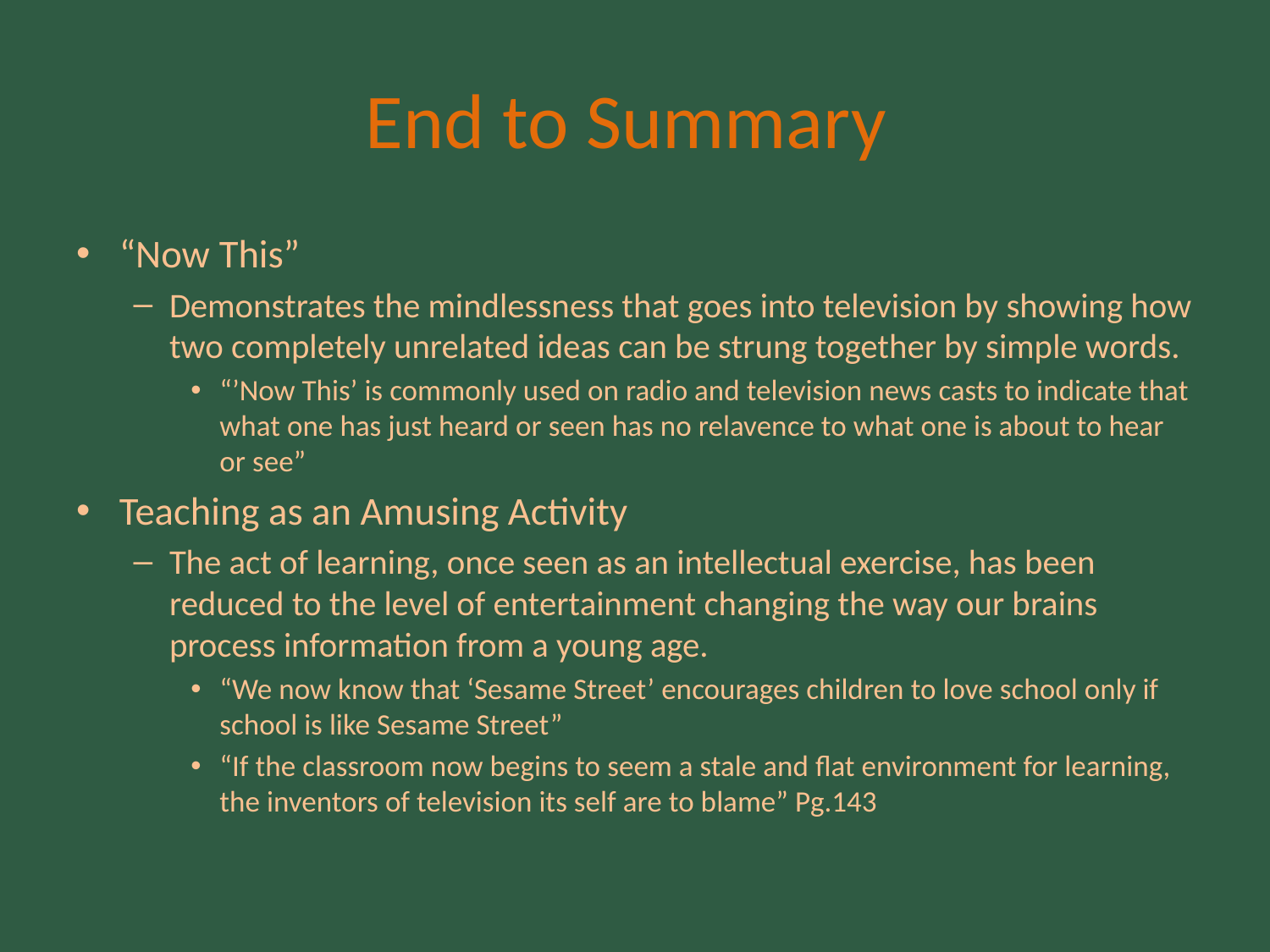

# End to Summary
“Now This”
Demonstrates the mindlessness that goes into television by showing how two completely unrelated ideas can be strung together by simple words.
“’Now This’ is commonly used on radio and television news casts to indicate that what one has just heard or seen has no relavence to what one is about to hear or see”
Teaching as an Amusing Activity
The act of learning, once seen as an intellectual exercise, has been reduced to the level of entertainment changing the way our brains process information from a young age.
“We now know that ‘Sesame Street’ encourages children to love school only if school is like Sesame Street”
“If the classroom now begins to seem a stale and flat environment for learning, the inventors of television its self are to blame” Pg.143